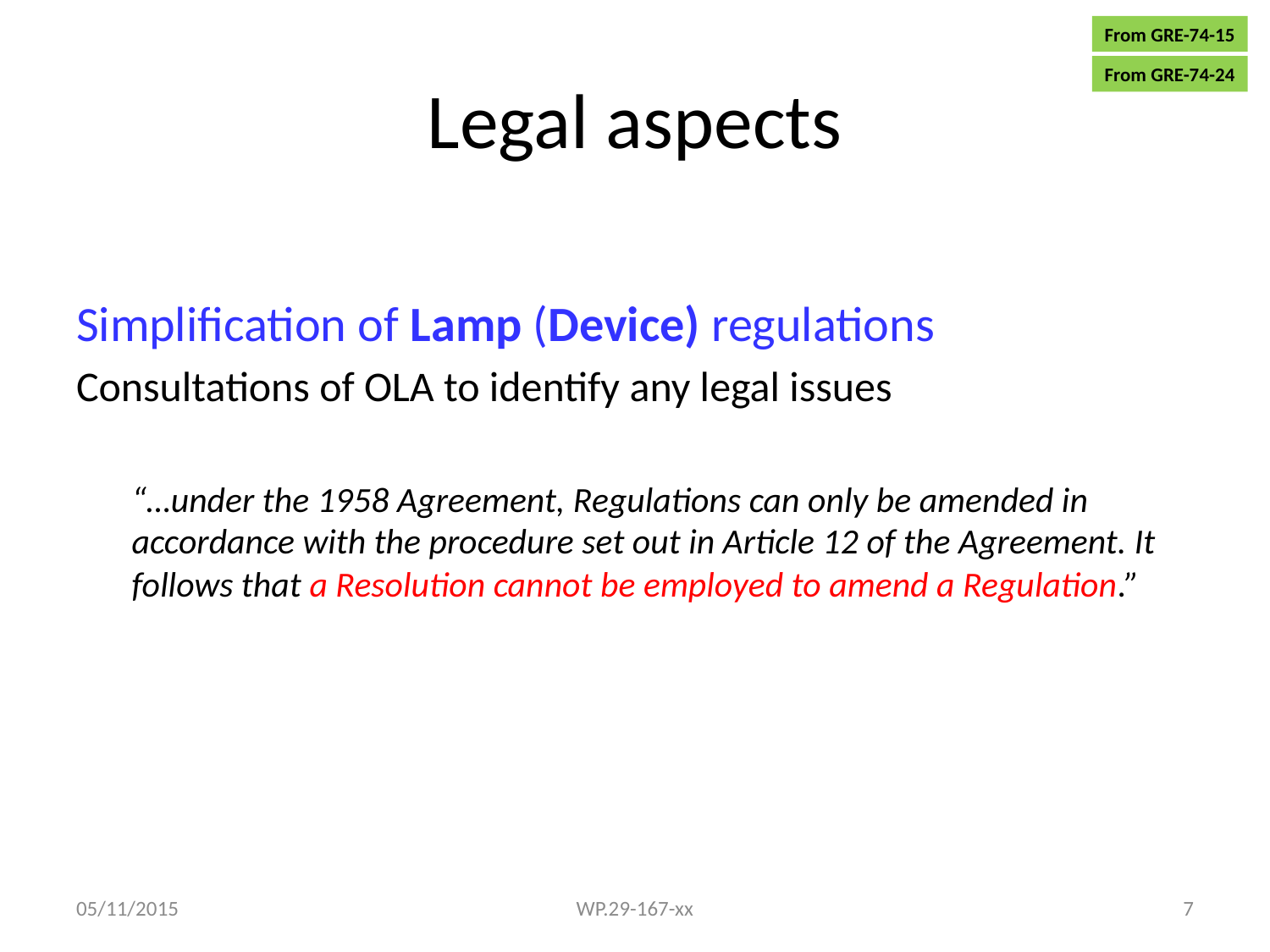

From GRE-74-15
# Legal aspects
From GRE-74-24
Simplification of Lamp (Device) regulations
Consultations of OLA to identify any legal issues

“…under the 1958 Agreement, Regulations can only be amended in accordance with the procedure set out in Article 12 of the Agreement. It follows that a Resolution cannot be employed to amend a Regulation.”
05/11/2015
WP.29-167-xx
7